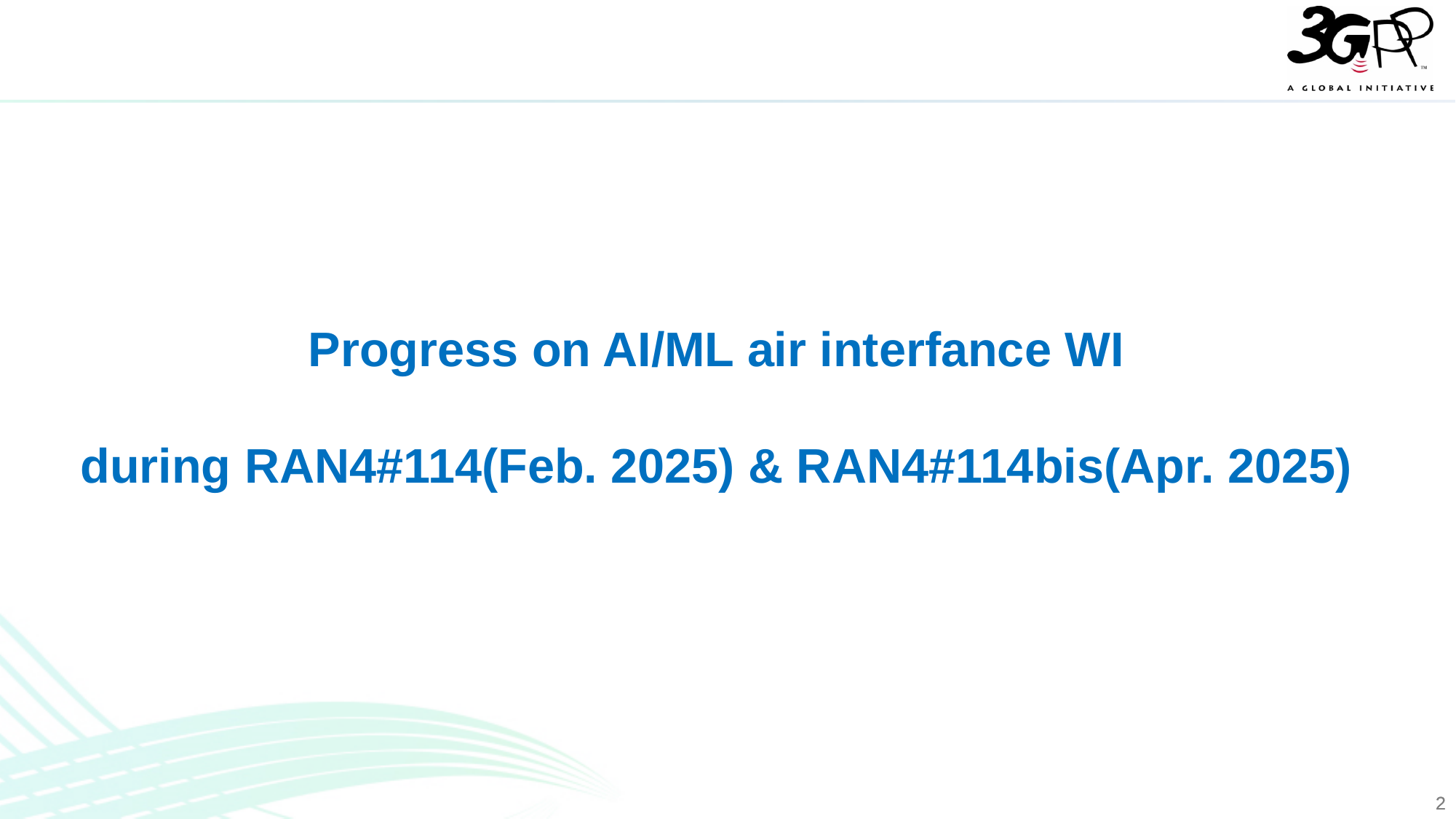

Progress on AI/ML air interfance WI
during RAN4#114(Feb. 2025) & RAN4#114bis(Apr. 2025)